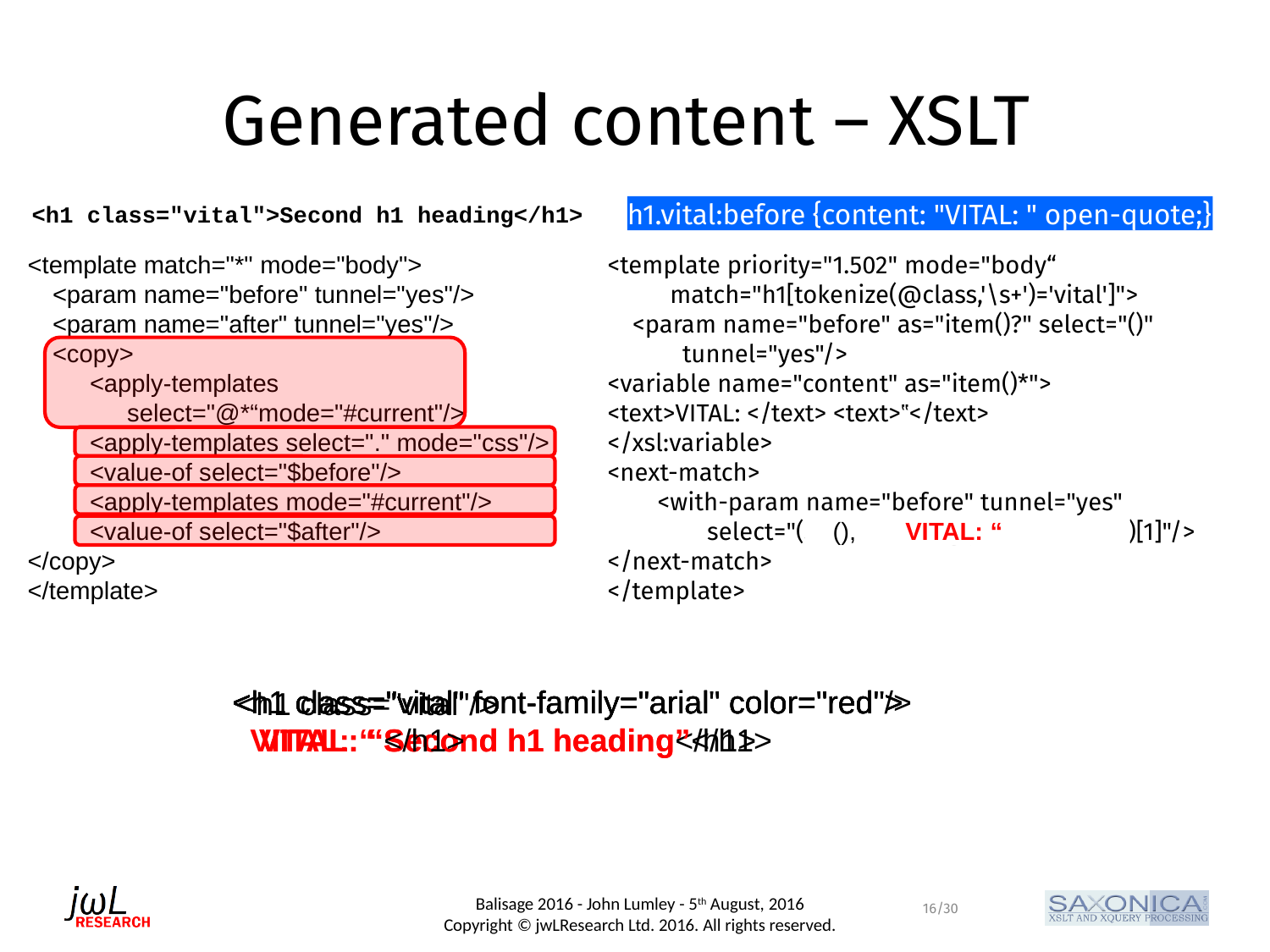

# Generated content – XSLT
<h1 class="vital">Second h1 heading</h1>
h1.vital:before {content: "VITAL: " open-quote;}
<template match="*" mode="body">
<param name="before" tunnel="yes"/>
<param name="after" tunnel="yes"/>
<copy>
<apply-templates select="@*“mode="#current"/>
<apply-templates select="." mode="css"/>
<value-of select="$before"/>
<apply-templates mode="#current"/>
<value-of select="$after"/>
</copy>
</template>
<template priority="1.502" mode="body“
match="h1[tokenize(@class,'\s+')='vital']">
<param name="before" as="item()?" select="()" tunnel="yes"/>
<variable name="content" as="item()*">
<text>VITAL: </text> <text>‟</text>
</xsl:variable>
<next-match>
<with-param name="before" tunnel="yes"
select="($before,string-join($content))[1]"/>
</next-match>
</template>

<h1 class="vital"/>

<h1 class="vital" font-family="arial" color="red"/>

<h1 class="vital" font-family="arial" color="red">
  VITAL: “ </h1>
    (),       VITAL: “

<h1 class="vital" font-family="arial" color="red">
   VITAL: “Second h1 heading</h1>

<h1 class="vital" font-family="arial" color="red">
   VITAL: “Second h1 heading”</h1>
16